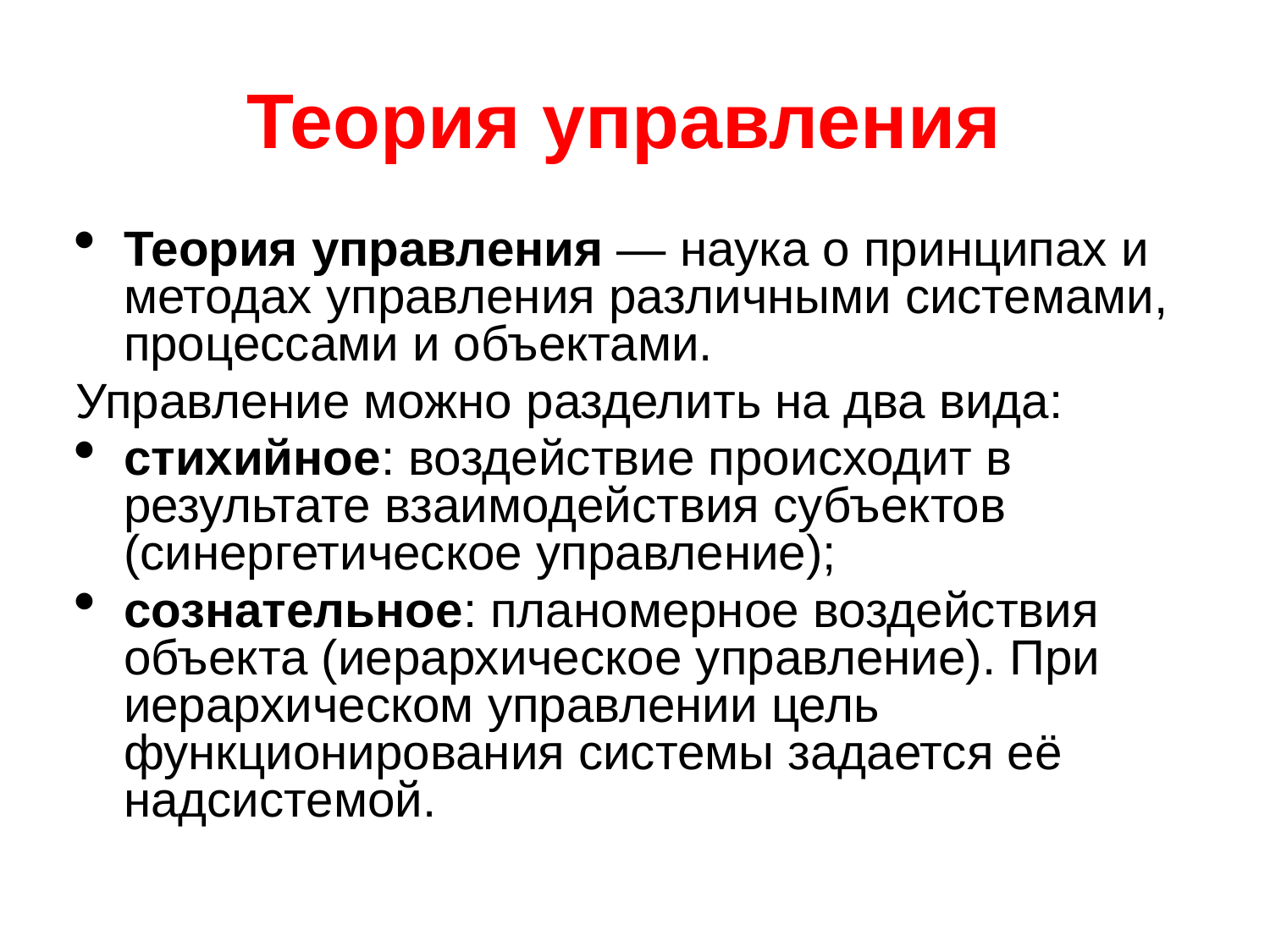

Теория управления
Теория управления — наука о принципах и методах управления различными системами, процессами и объектами.
Управление можно разделить на два вида:
стихийное: воздействие происходит в результате взаимодействия субъектов (синергетическое управление);
сознательное: планомерное воздействия объекта (иерархическое управление). При иерархическом управлении цель функционирования системы задается её надсистемой.